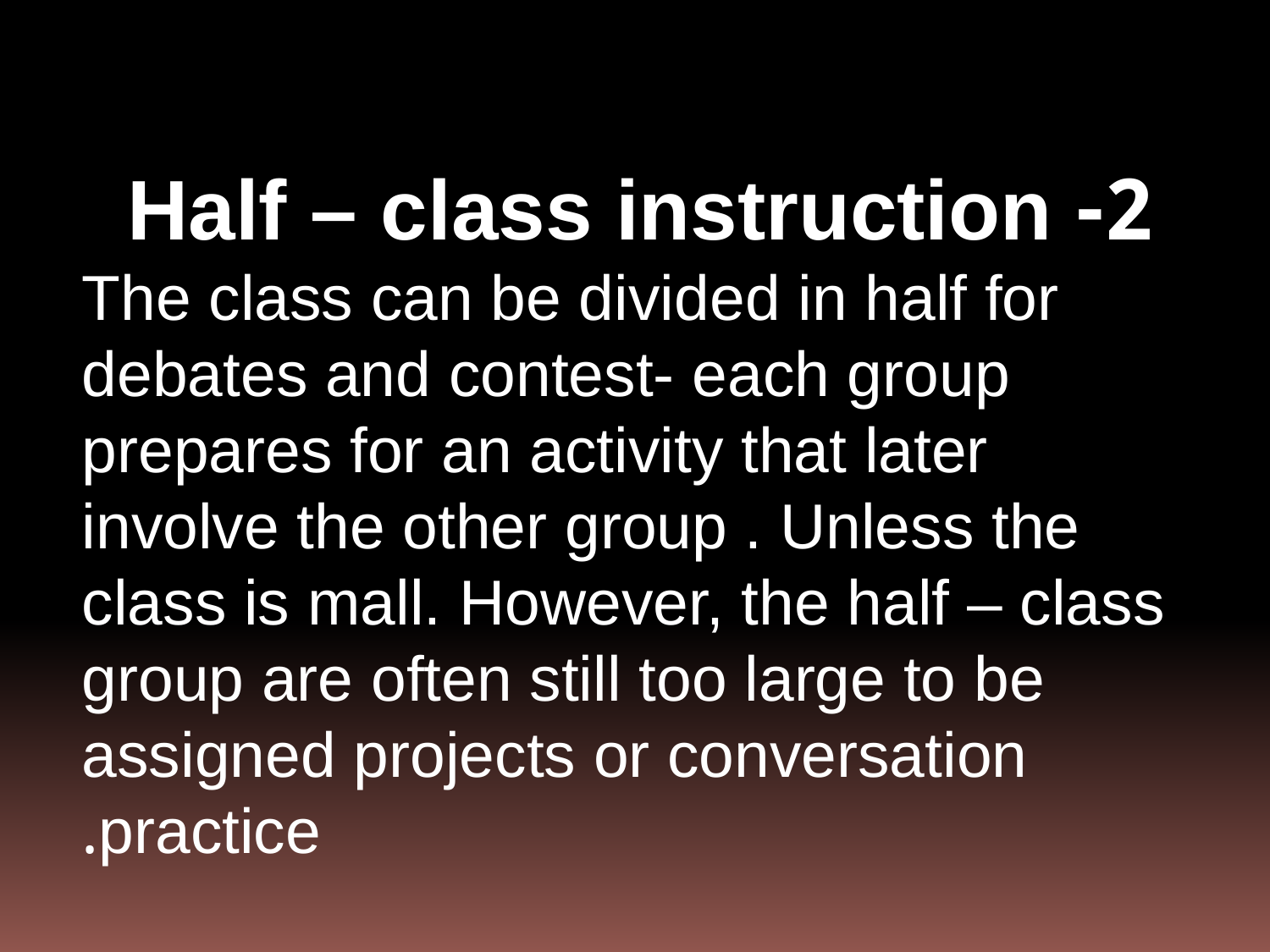

2- Half – class instruction
  The class can be divided in half for debates and contest- each group prepares for an activity that later involve the other group . Unless the class is mall. However, the half – class group are often still too large to be assigned projects or conversation practice.